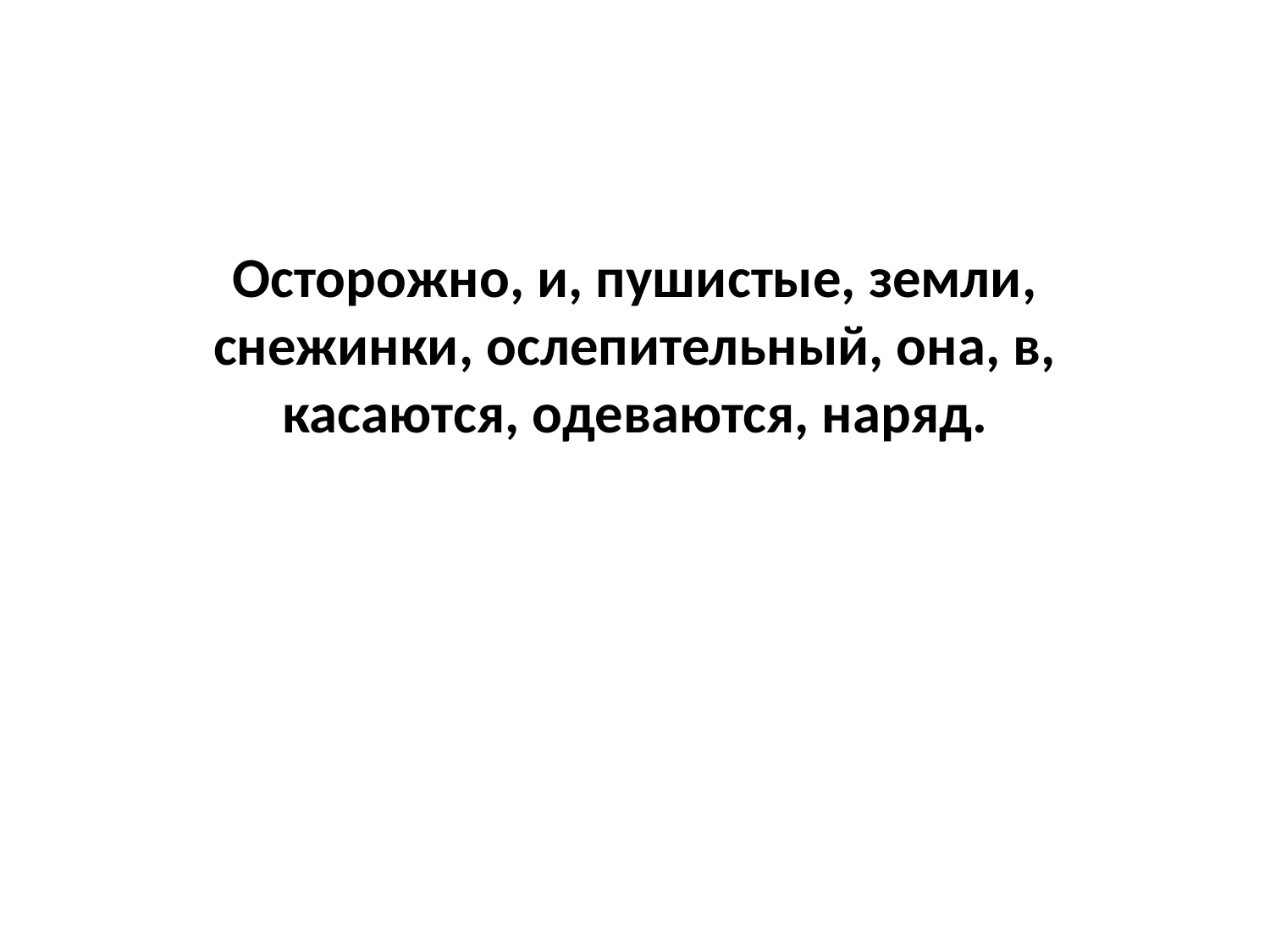

#

Осторожно, и, пушистые, земли, снежинки, ослепительный, она, в, касаются, одеваются, наряд.